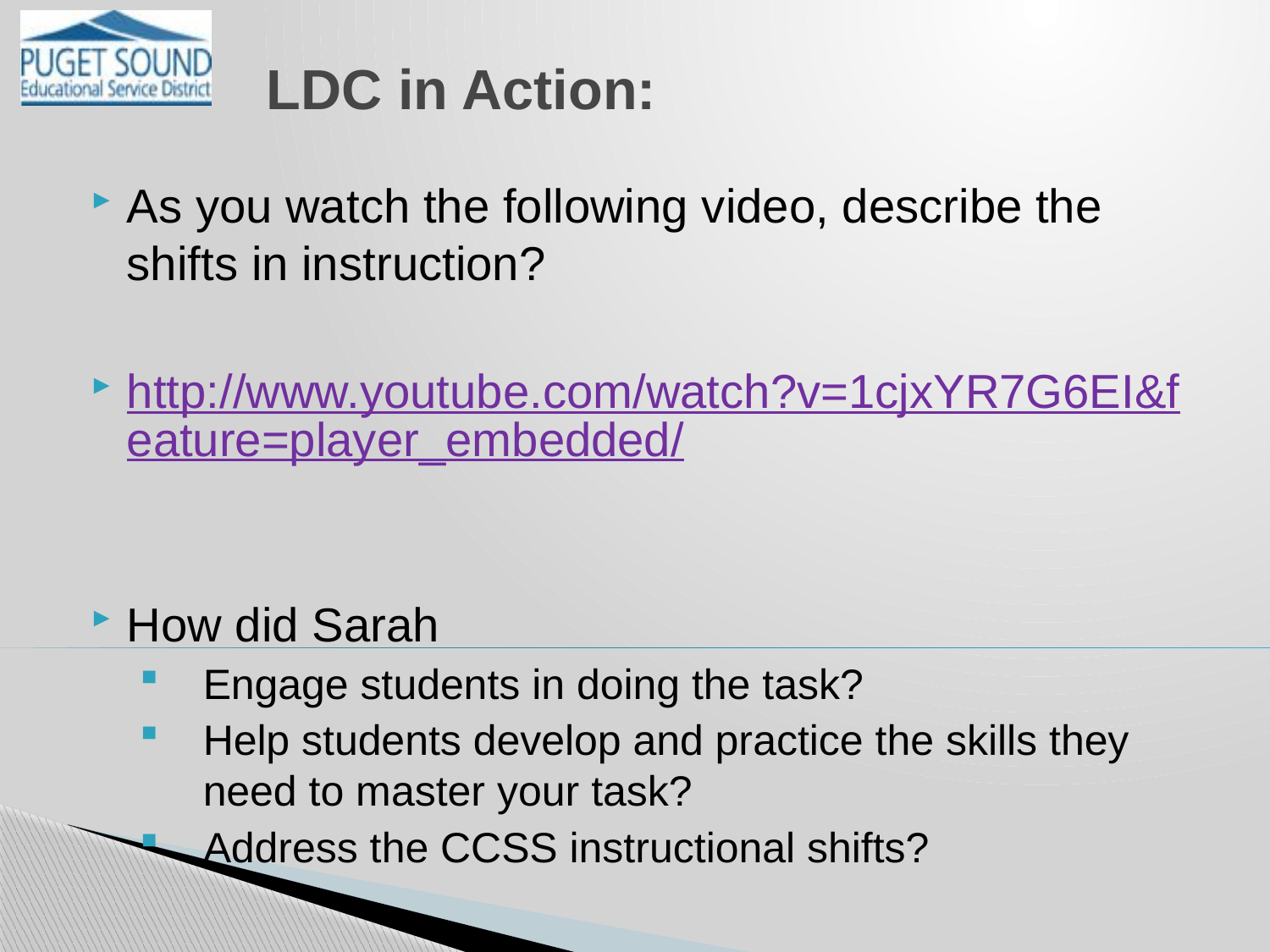

# LDC in Action:
As you watch the following video, describe the shifts in instruction?

http://www.youtube.com/watch?v=1cjxYR7G6EI&feature=player_embedded/

How did Sarah
Engage students in doing the task?
Help students develop and practice the skills they need to master your task?
Address the CCSS instructional shifts?